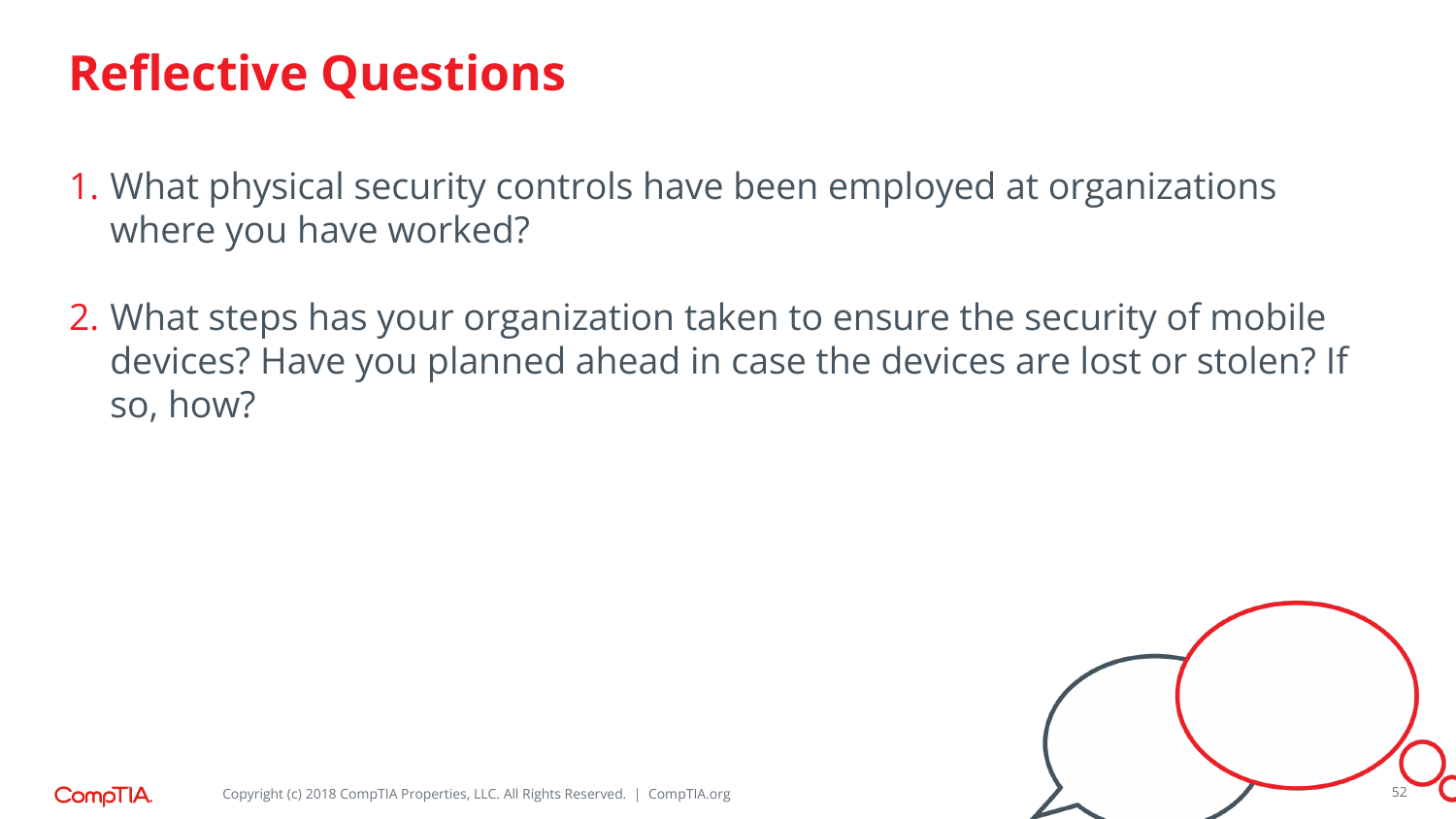

What physical security controls have been employed at organizations where you have worked?
What steps has your organization taken to ensure the security of mobile devices? Have you planned ahead in case the devices are lost or stolen? If so, how?
52